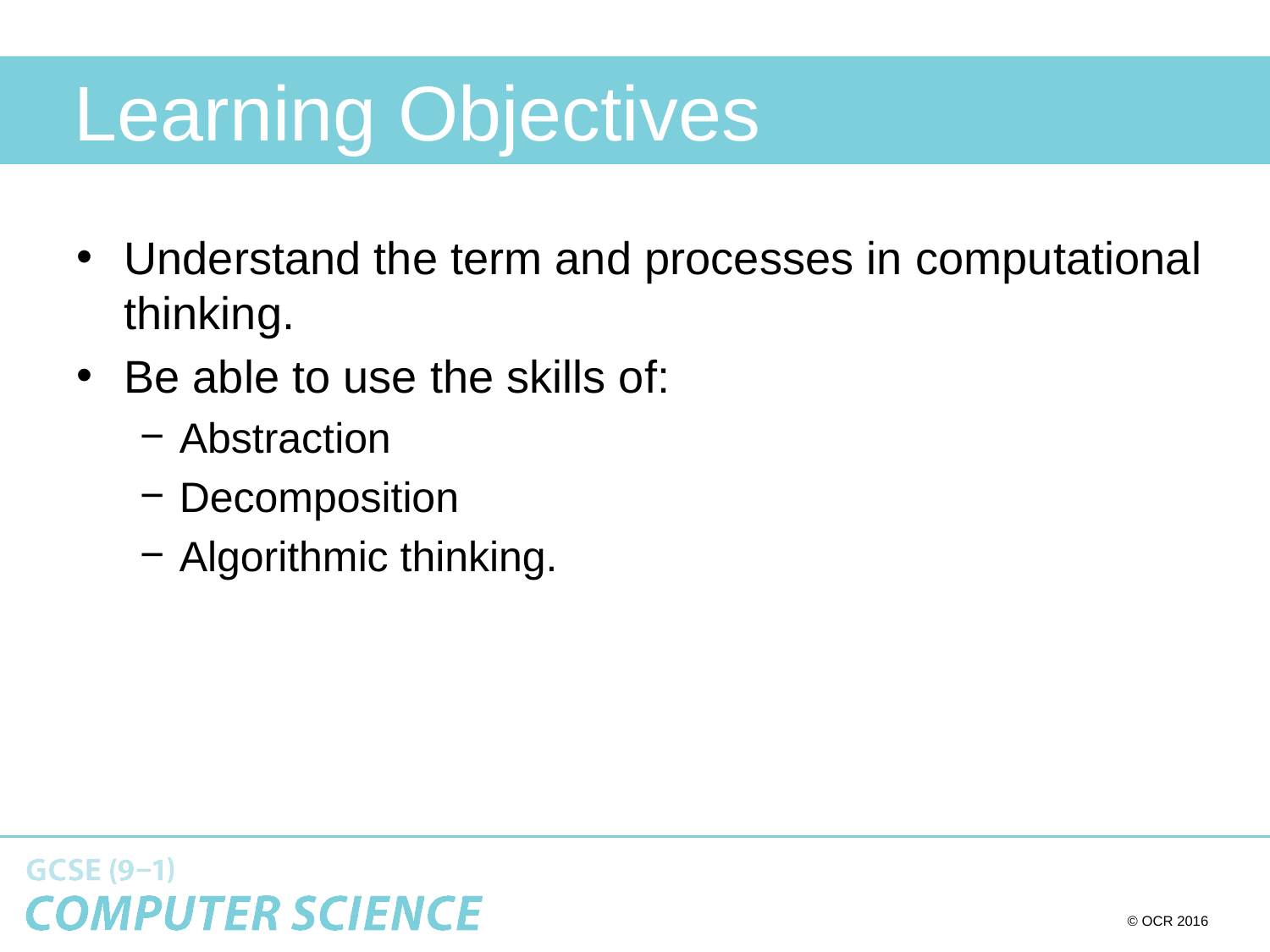

# Learning Objectives
Understand the term and processes in computational thinking.
Be able to use the skills of:
Abstraction
Decomposition
Algorithmic thinking.